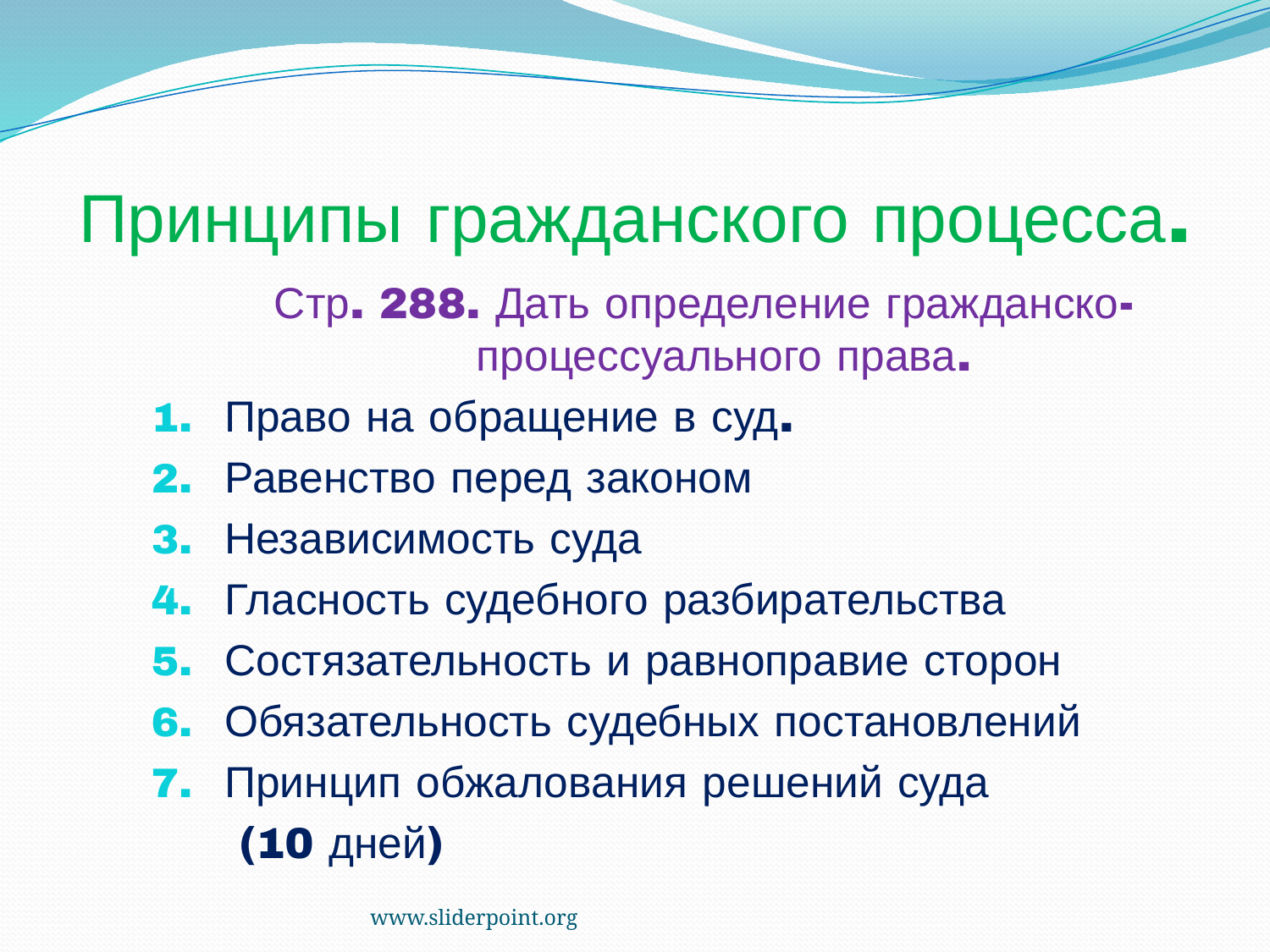

# Принципы гражданского процесса.
Стр. 288. Дать определение гражданско- процессуального права.
Право на обращение в суд.
Равенство перед законом
Независимость суда
Гласность судебного разбирательства
Состязательность и равноправие сторон
Обязательность судебных постановлений
Принцип обжалования решений суда
      (10 дней)

www.sliderpoint.org